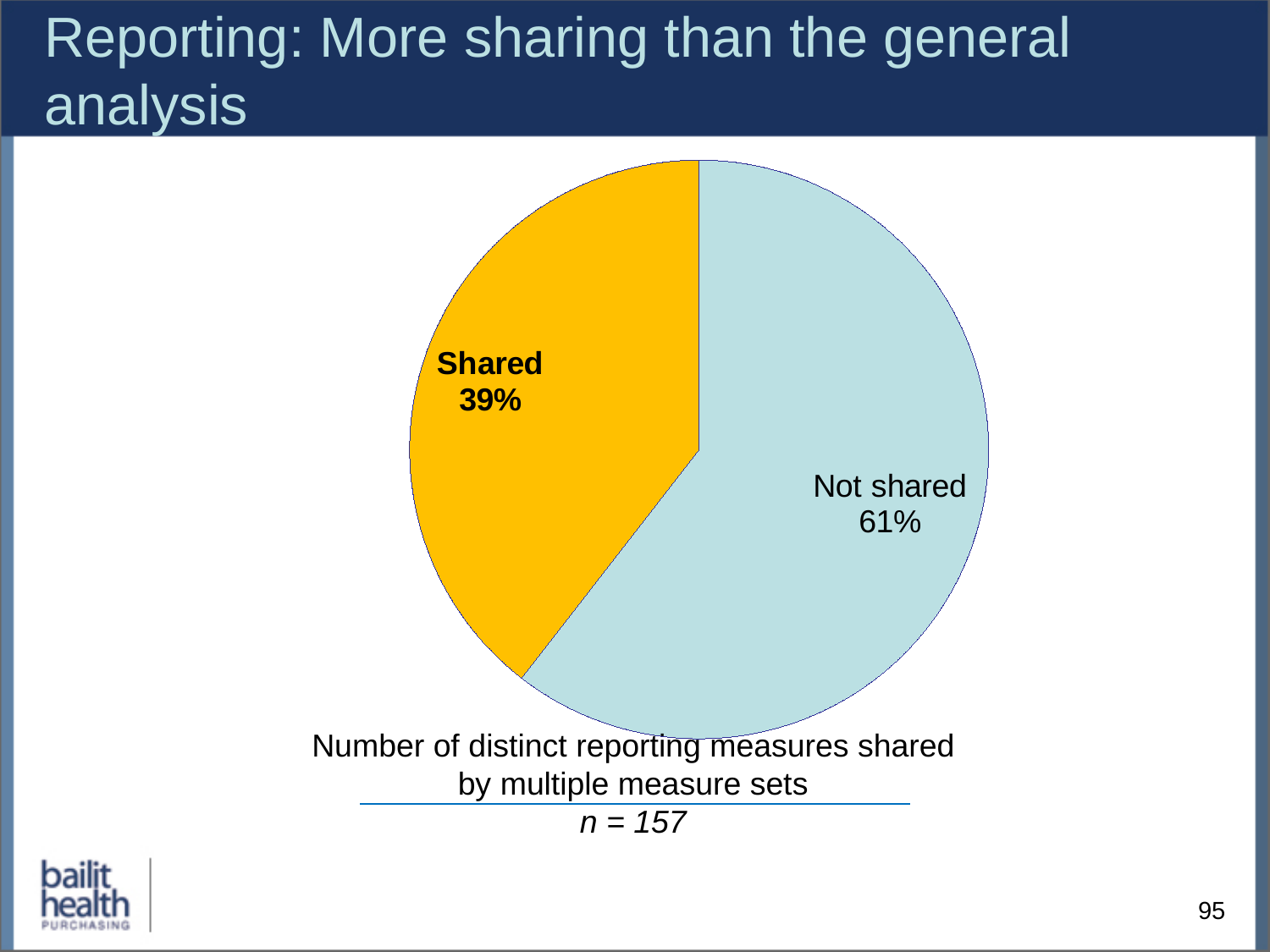

# Reporting: More sharing than the general analysis

### Chart

| Category | Column1 |
|---|---|
| Not shared | 95.0 |
| Shared | 62.0 |
Number of distinct reporting measures shared by multiple measure sets
n = 157
95